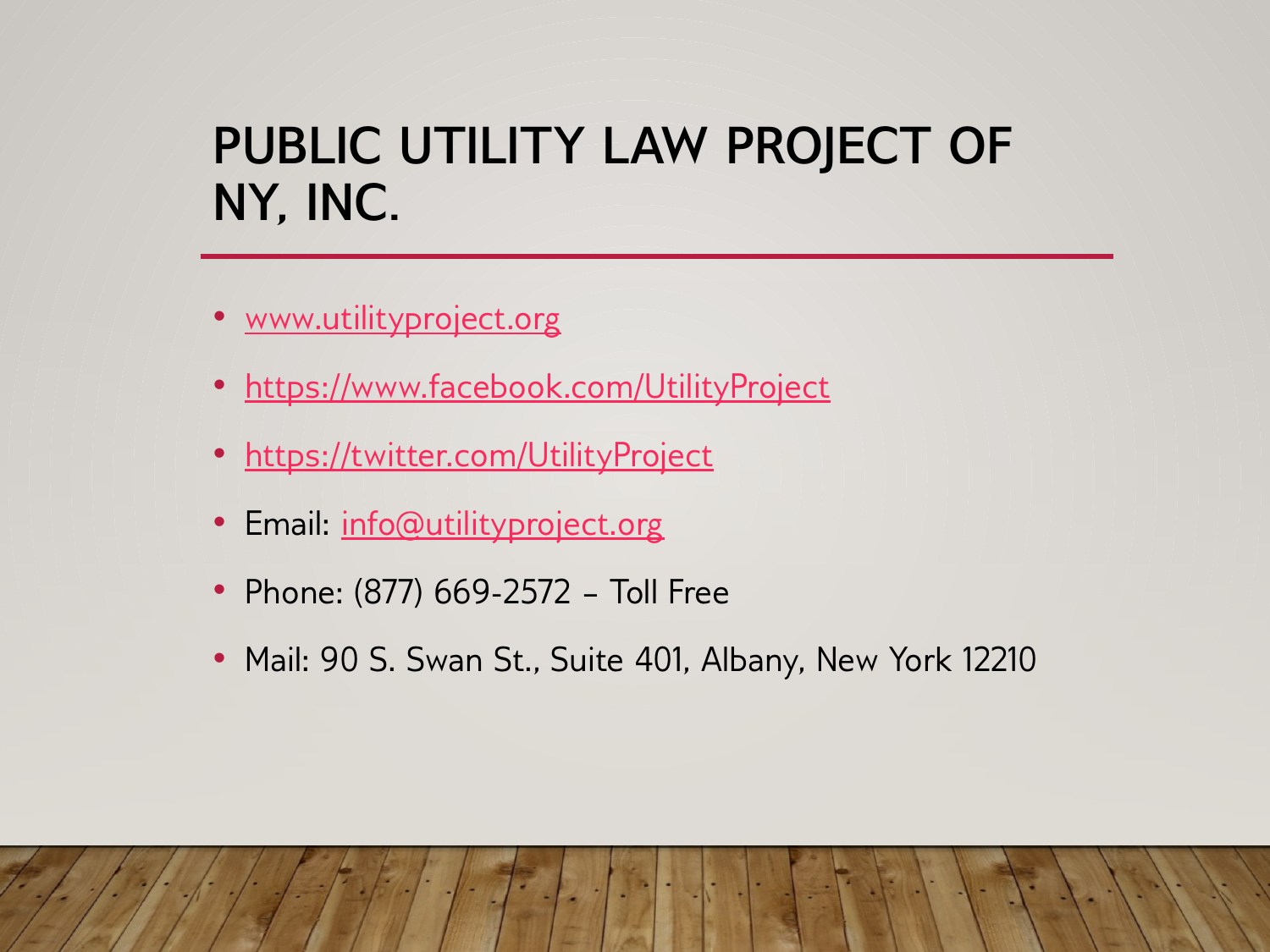

# Public Utility Law Project of NY, Inc.
www.utilityproject.org
https://www.facebook.com/UtilityProject
https://twitter.com/UtilityProject
Email: info@utilityproject.org
Phone: (877) 669-2572 – Toll Free
Mail: 90 S. Swan St., Suite 401, Albany, New York 12210